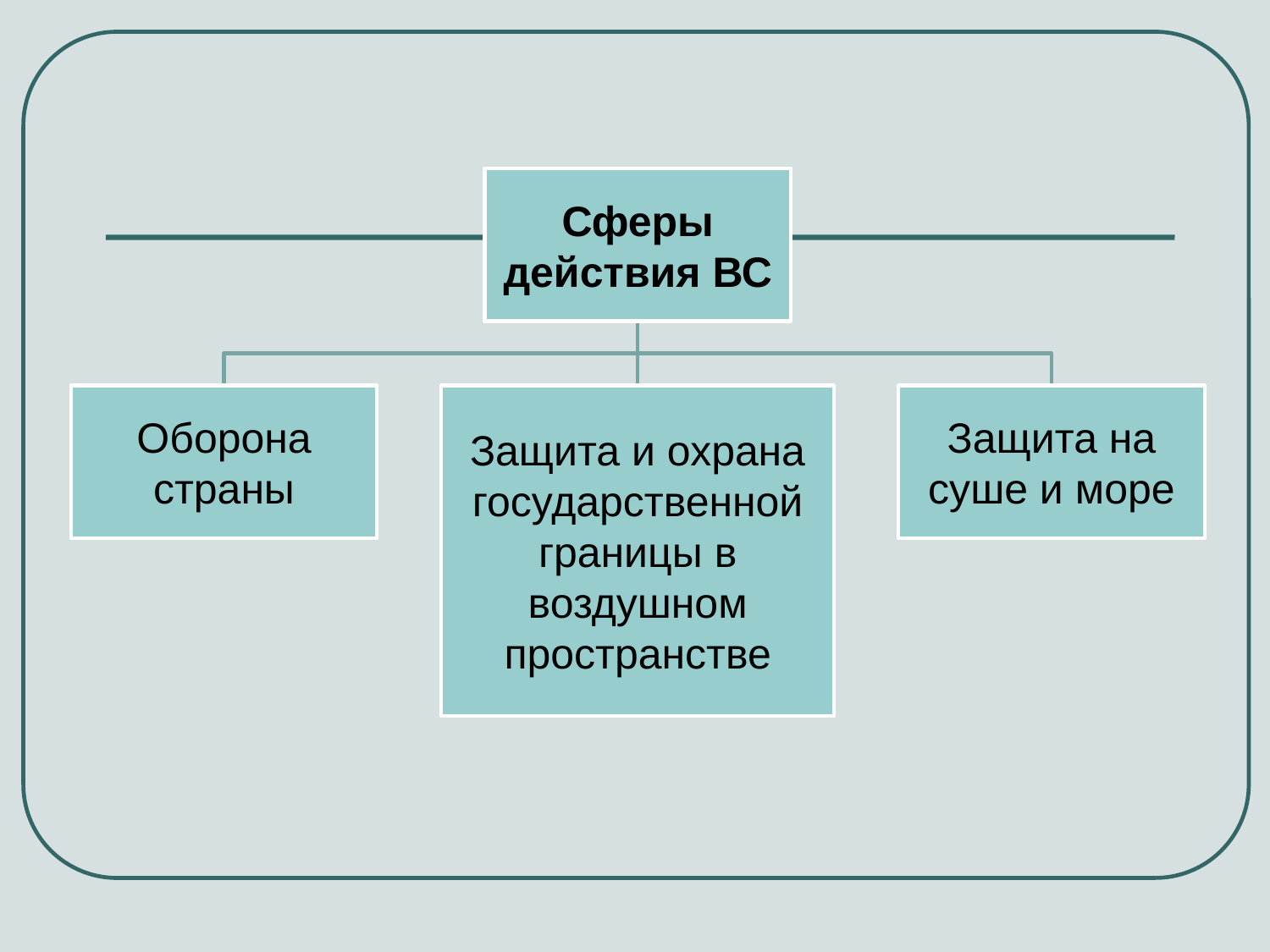

Сферы действия ВС
Оборона страны
Защита и охрана государственной границы в воздушном
пространстве
Защита на суше и море